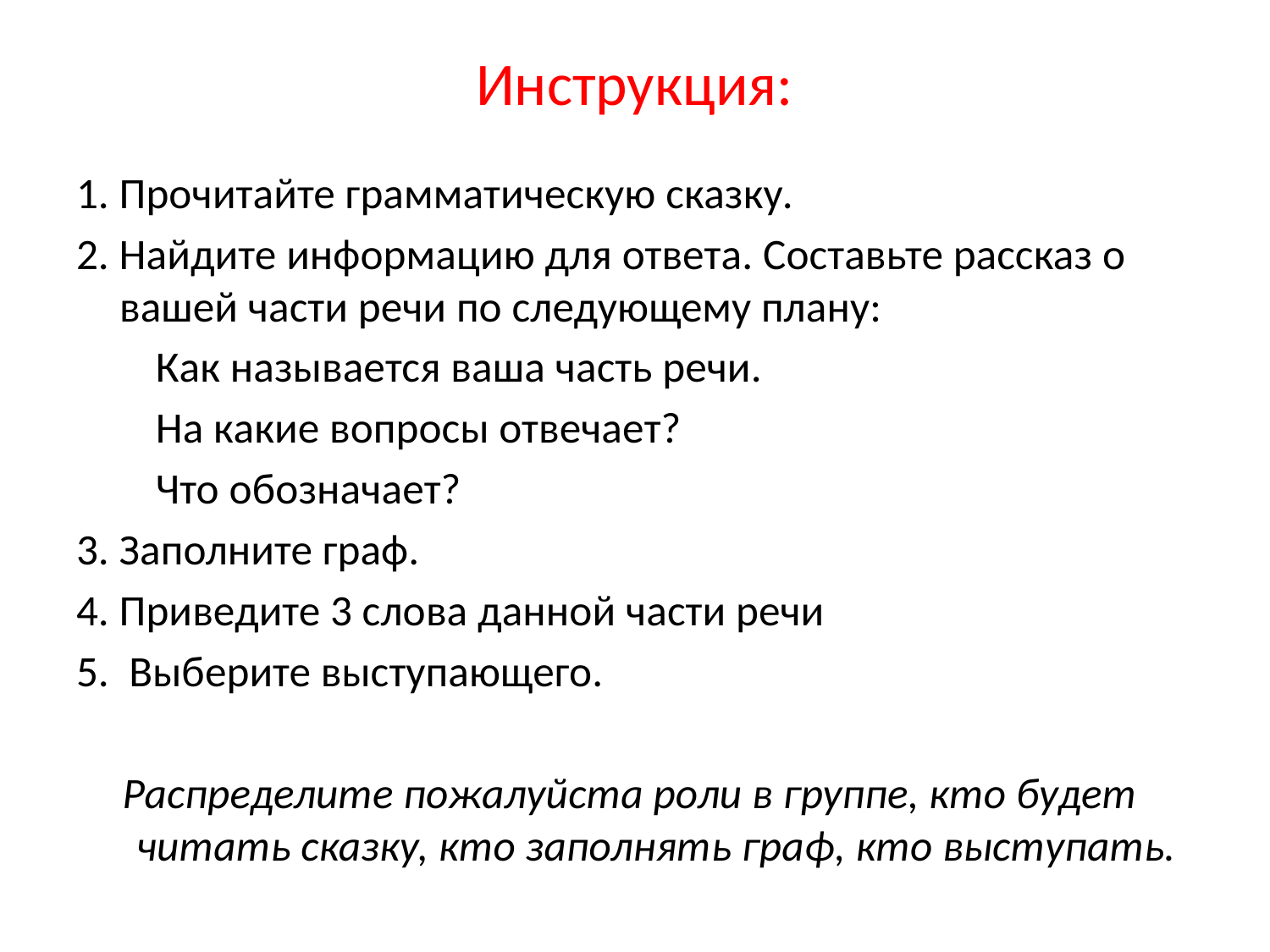

# Инструкция:
1. Прочитайте грамматическую сказку.
2. Найдите информацию для ответа. Составьте рассказ о вашей части речи по следующему плану:
        Как называется ваша часть речи.
        На какие вопросы отвечает?
        Что обозначает?
3. Заполните граф.
4. Приведите 3 слова данной части речи
5.  Выберите выступающего.

Распределите пожалуйста роли в группе, кто будет  читать сказку, кто заполнять граф, кто выступать.